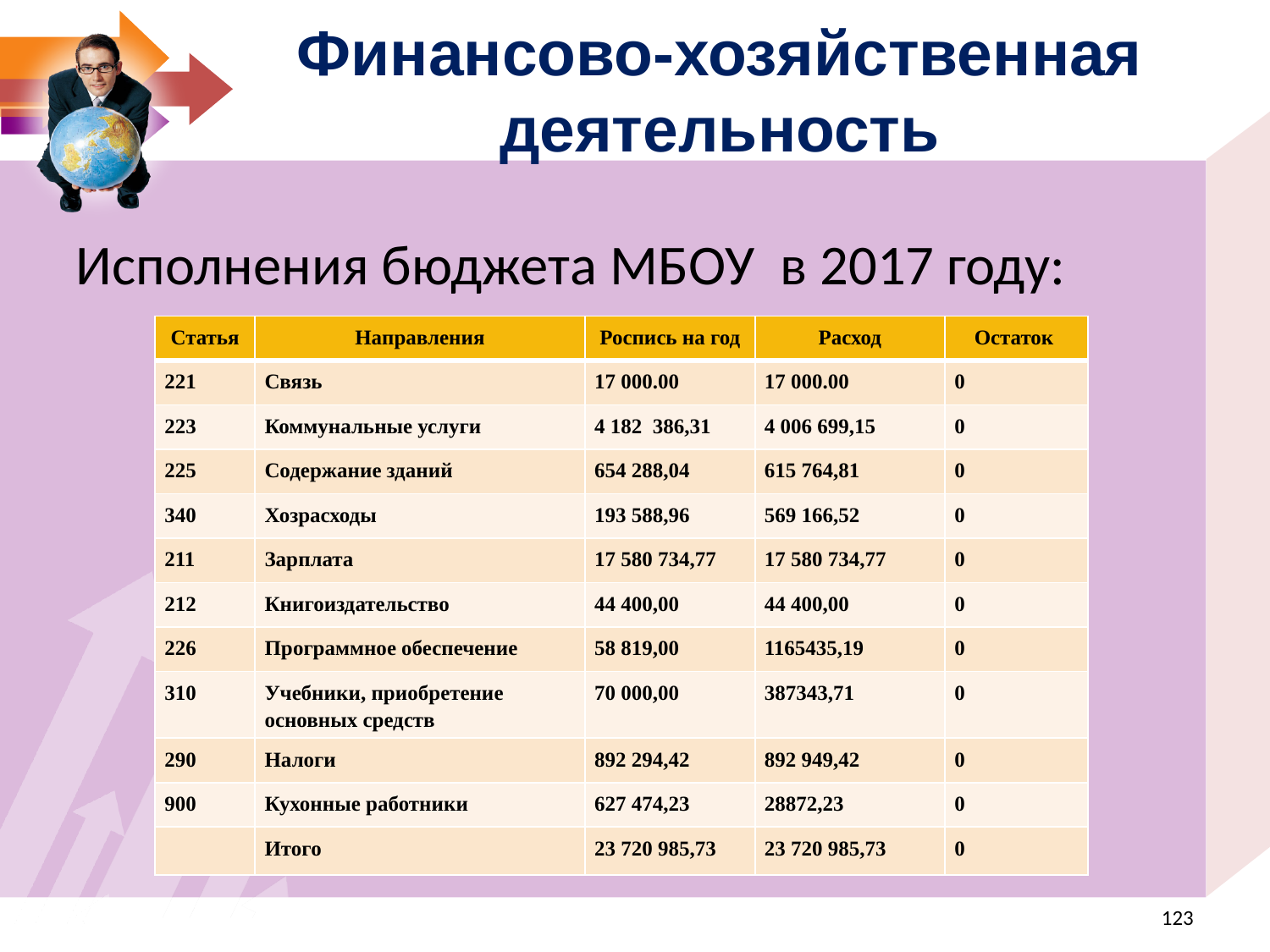

Финансово-хозяйственная деятельность
Исполнения бюджета МБОУ  в 2017 году:

| Статья | Направления | Роспись на год | Расход | Остаток |
| --- | --- | --- | --- | --- |
| 221 | Связь | 17 000.00 | 17 000.00 | 0 |
| 223 | Коммунальные услуги | 4 182 386,31 | 4 006 699,15 | 0 |
| 225 | Содержание зданий | 654 288,04 | 615 764,81 | 0 |
| 340 | Хозрасходы | 193 588,96 | 569 166,52 | 0 |
| 211 | Зарплата | 17 580 734,77 | 17 580 734,77 | 0 |
| 212 | Книгоиздательство | 44 400,00 | 44 400,00 | 0 |
| 226 | Программное обеспечение | 58 819,00 | 1165435,19 | 0 |
| 310 | Учебники, приобретение основных средств | 70 000,00 | 387343,71 | 0 |
| 290 | Налоги | 892 294,42 | 892 949,42 | 0 |
| 900 | Кухонные работники | 627 474,23 | 28872,23 | 0 |
|  | Итого | 23 720 985,73 | 23 720 985,73 | 0 |
123